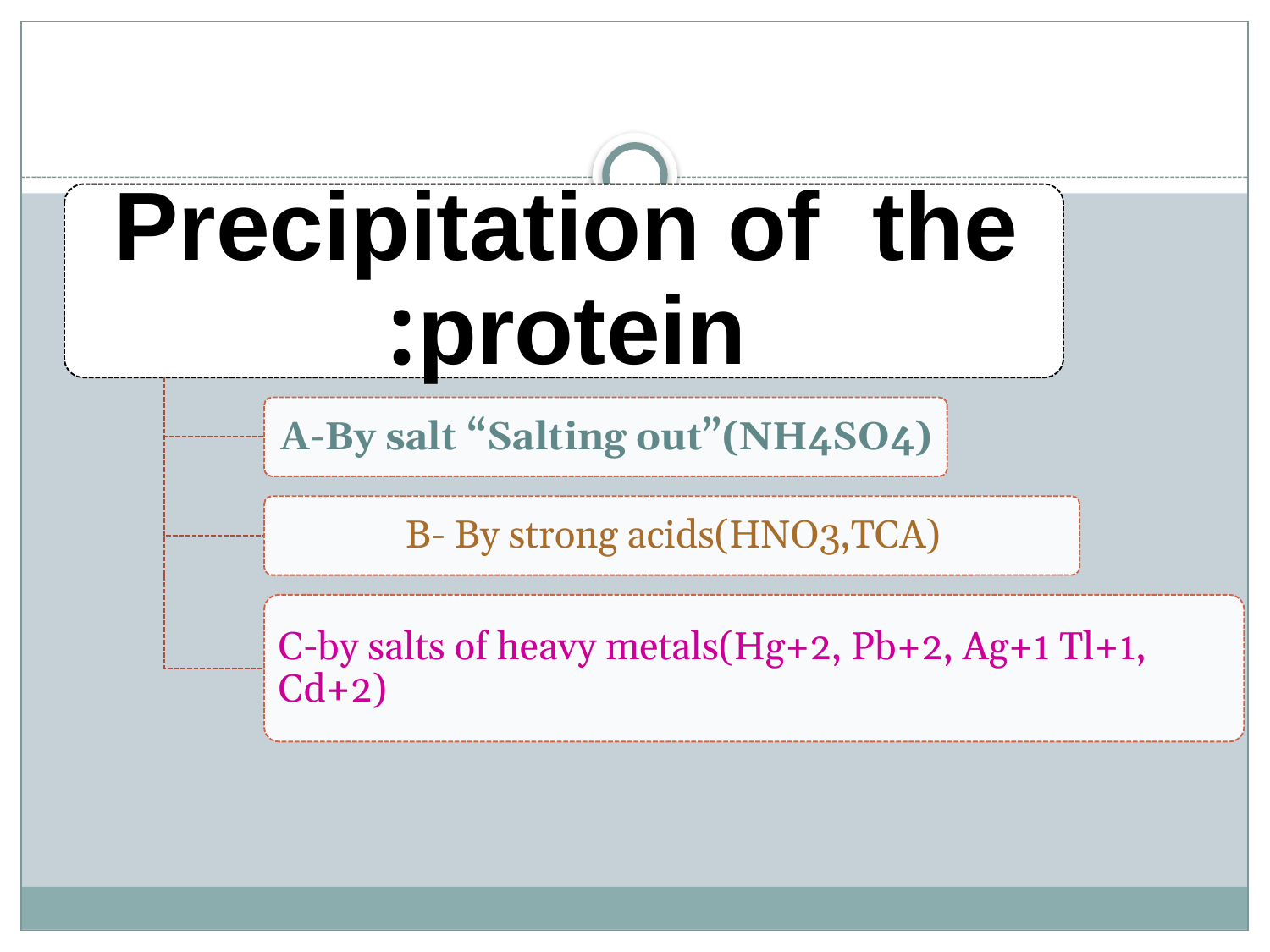

Precipitation of  the protein:
A-By salt “Salting out”(NH4SO4)
B- By strong acids(HNO3,TCA)
C-by salts of heavy metals(Hg+2, Pb+2, Ag+1 Tl+1, Cd+2)